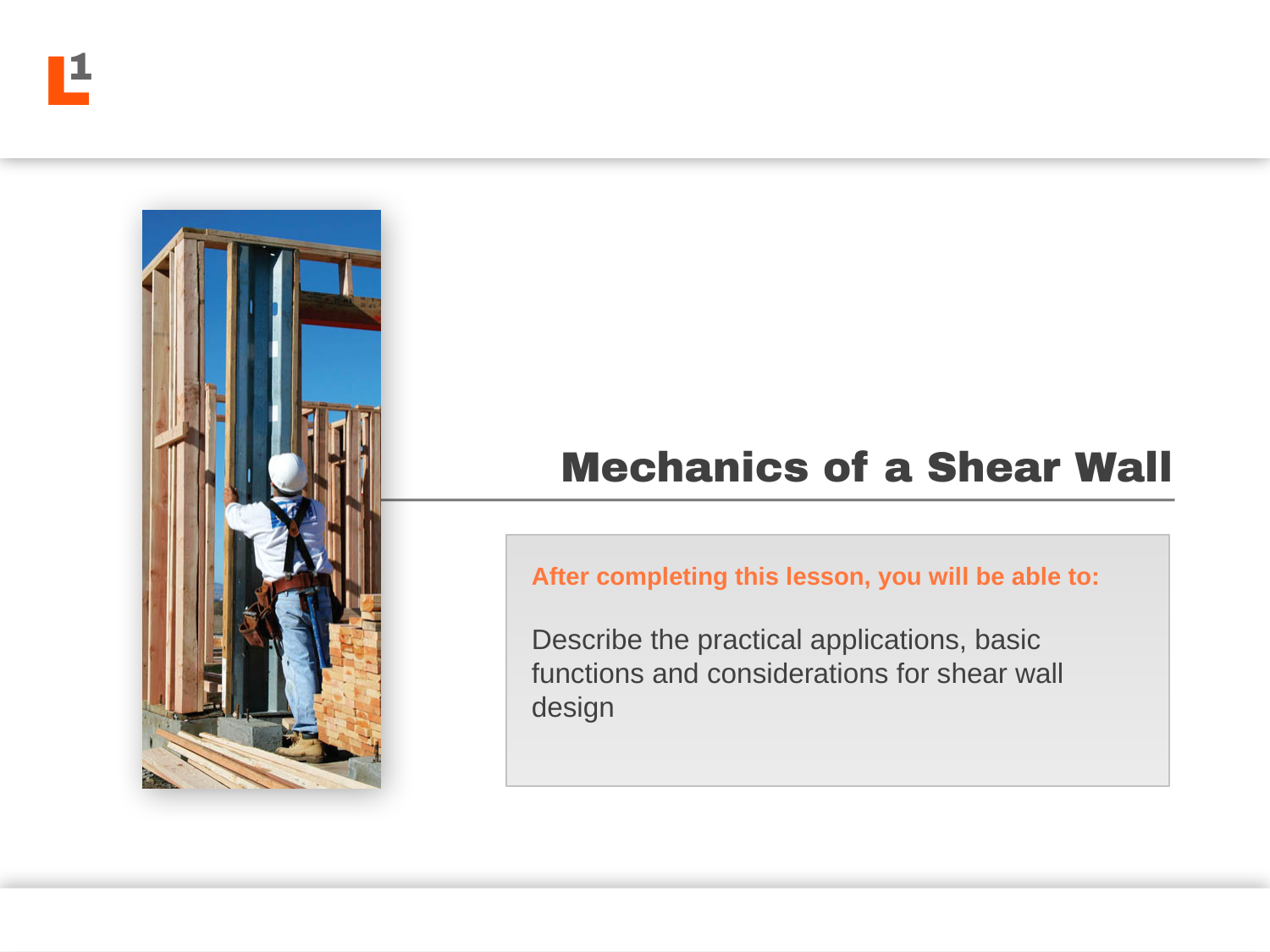

L
1
Mechanics of a Shear Wall
After completing this lesson, you will be able to:
Describe the practical applications, basic functions and considerations for shear wall design